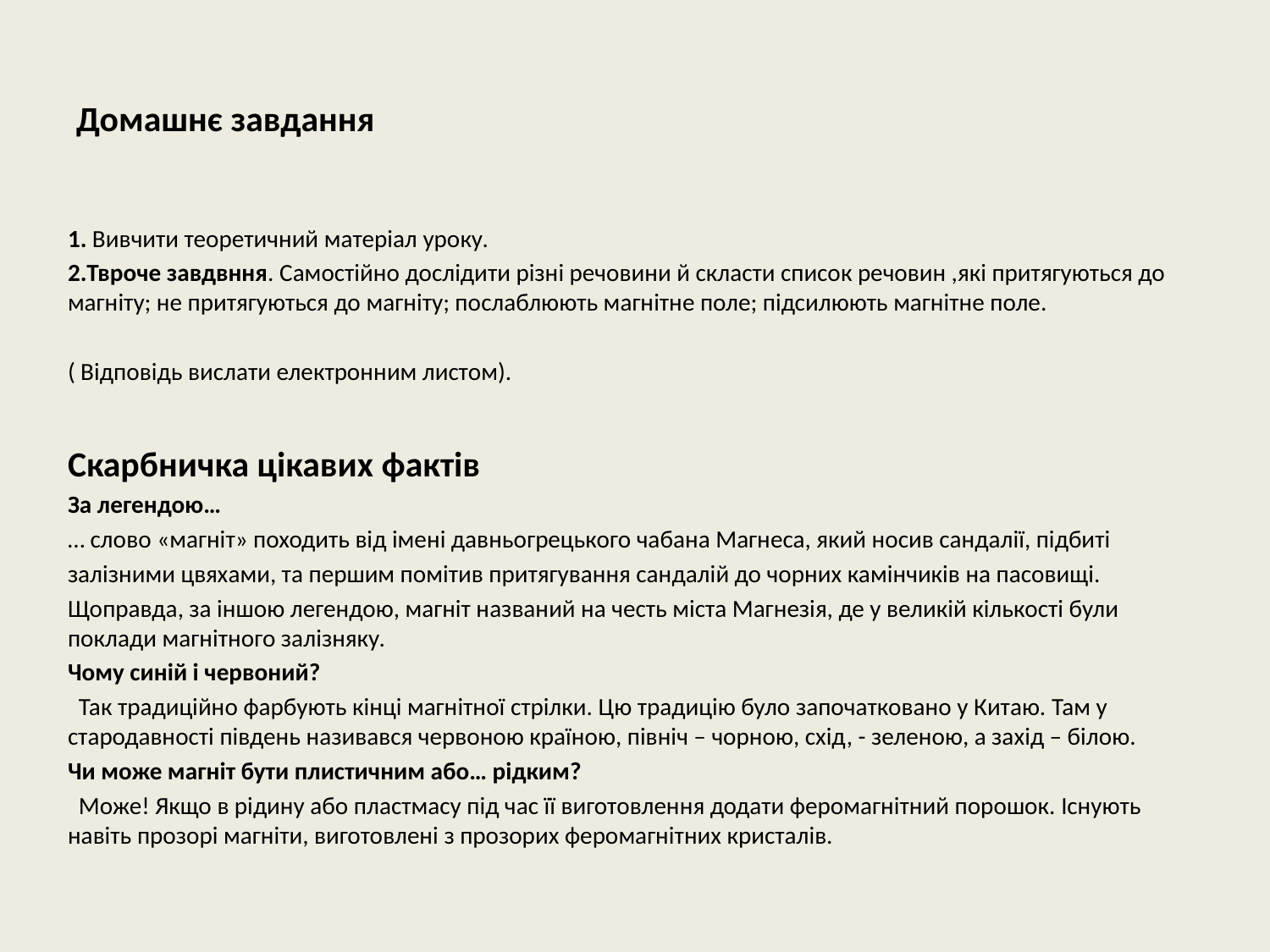

# Домашнє завдання
1. Вивчити теоретичний матеріал уроку.
2.Твроче завдвння. Самостійно дослідити різні речовини й скласти список речовин ,які притягуються до магніту; не притягуються до магніту; послаблюють магнітне поле; підсилюють магнітне поле.

( Відповідь вислати електронним листом).

Скарбничка цікавих фактів
За легендою…
… слово «магніт» походить від імені давньогрецького чабана Магнеса, який носив сандалії, підбиті
залізними цвяхами, та першим помітив притягування сандалій до чорних камінчиків на пасовищі.
Щоправда, за іншою легендою, магніт названий на честь міста Магнезія, де у великій кількості були поклади магнітного залізняку.
Чому синій і червоний?
  Так традиційно фарбують кінці магнітної стрілки. Цю традицію було започатковано у Китаю. Там у стародавності південь називався червоною країною, північ – чорною, схід, - зеленою, а захід – білою.
Чи може магніт бути плистичним або… рідким?
  Може! Якщо в рідину або пластмасу під час її виготовлення додати феромагнітний порошок. Існують навіть прозорі магніти, виготовлені з прозорих феромагнітних кристалів.